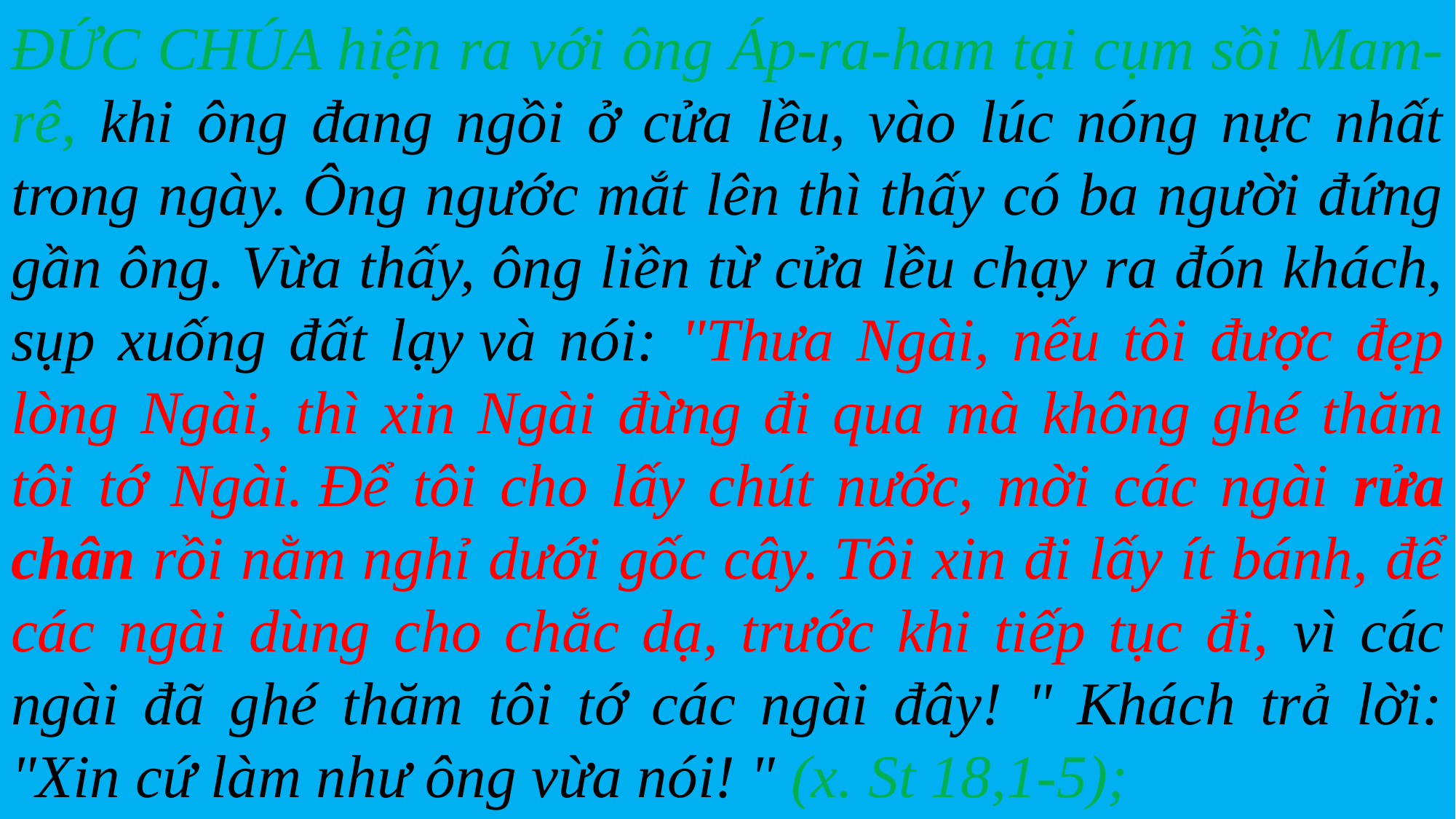

ĐỨC CHÚA hiện ra với ông Áp-ra-ham tại cụm sồi Mam-rê, khi ông đang ngồi ở cửa lều, vào lúc nóng nực nhất trong ngày. Ông ngước mắt lên thì thấy có ba người đứng gần ông. Vừa thấy, ông liền từ cửa lều chạy ra đón khách, sụp xuống đất lạy và nói: "Thưa Ngài, nếu tôi được đẹp lòng Ngài, thì xin Ngài đừng đi qua mà không ghé thăm tôi tớ Ngài. Để tôi cho lấy chút nước, mời các ngài rửa chân rồi nằm nghỉ dưới gốc cây. Tôi xin đi lấy ít bánh, để các ngài dùng cho chắc dạ, trước khi tiếp tục đi, vì các ngài đã ghé thăm tôi tớ các ngài đây! " Khách trả lời: "Xin cứ làm như ông vừa nói! " (x. St 18,1-5);